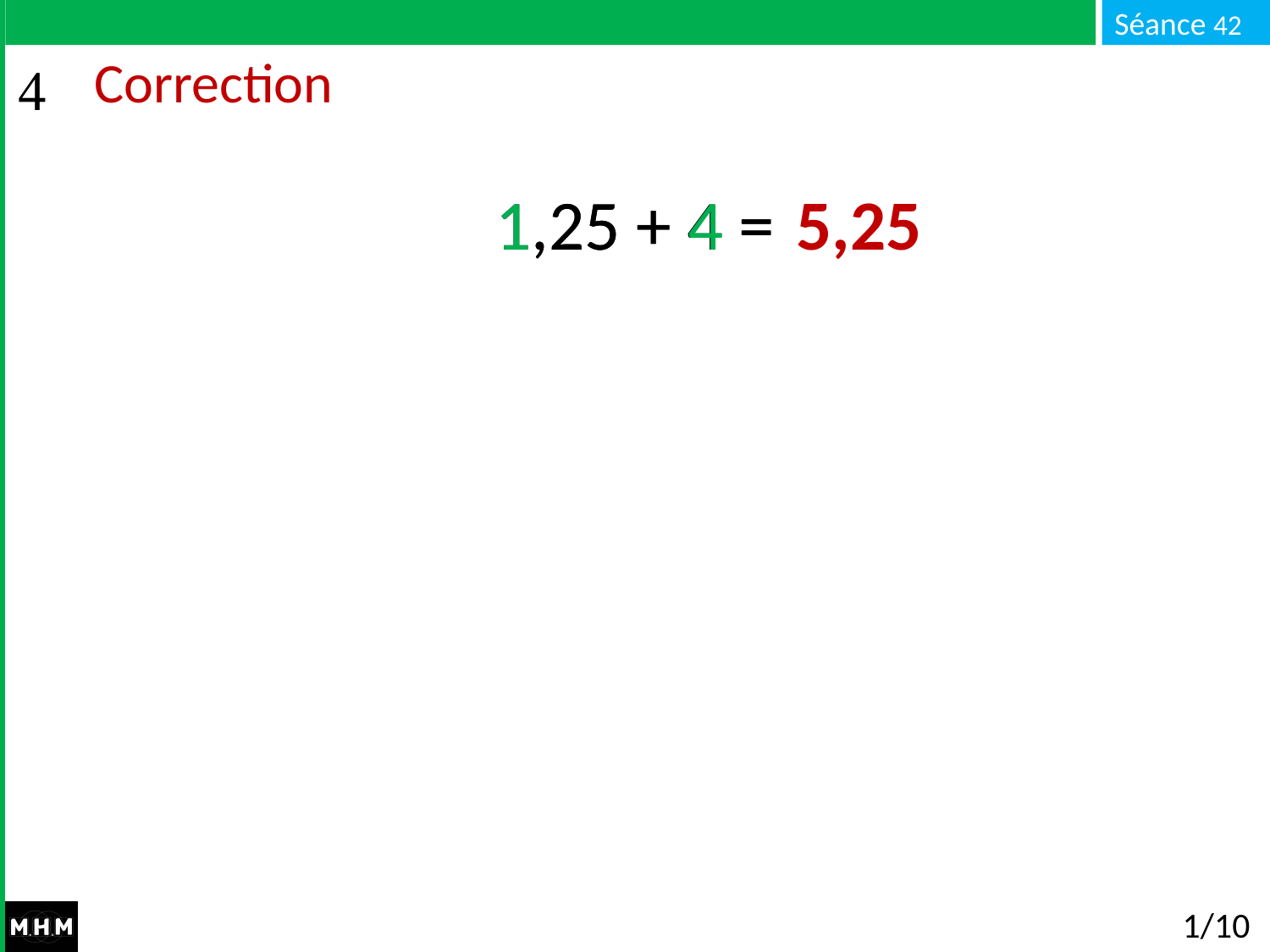

# Correction
1,25 + 4 =
1,25 + 4 =
5,25
1/10